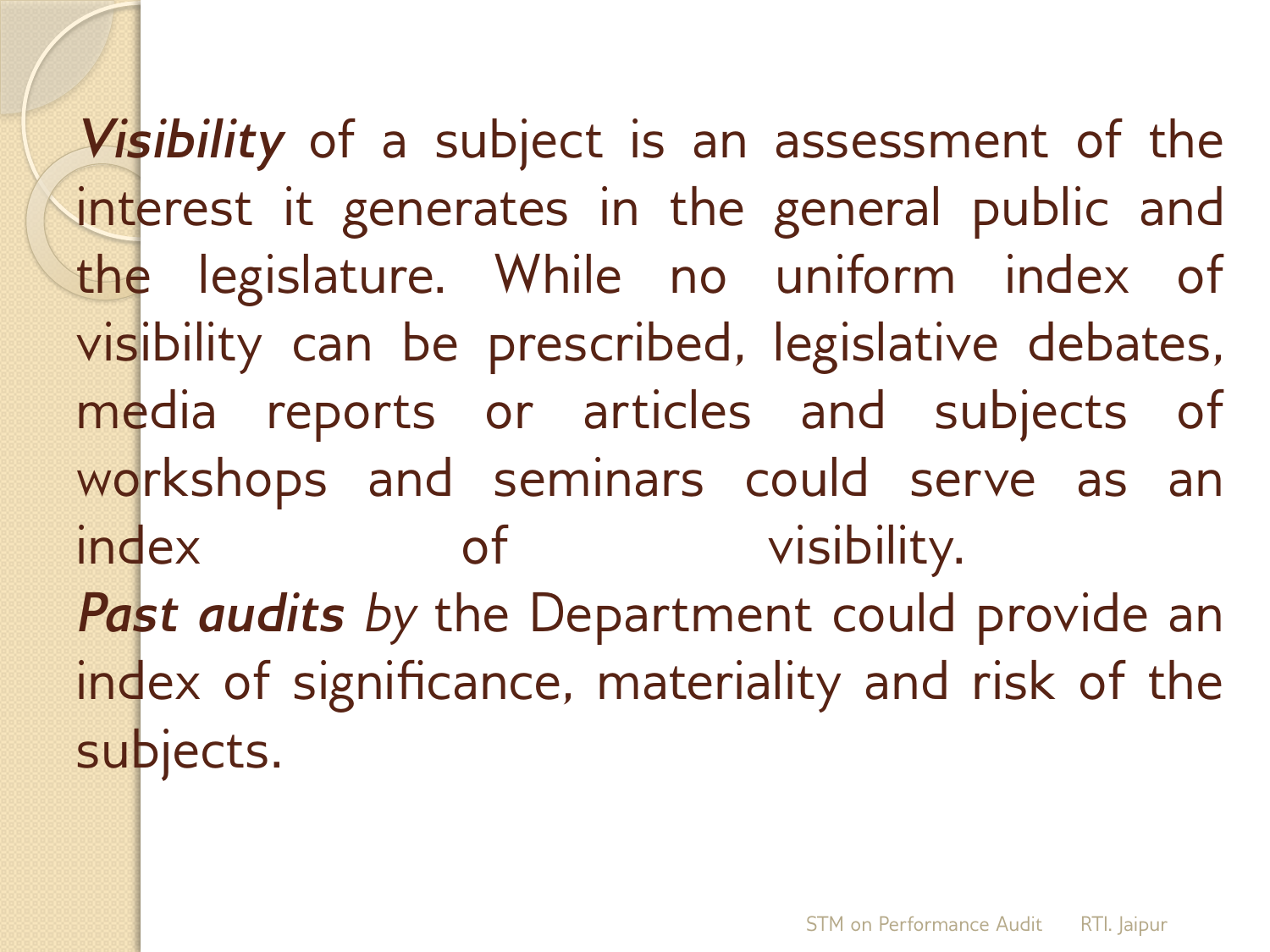

# Visibility of a subject is an assessment of the interest it generates in the general public and the legislature. While no uniform index of visibility can be prescribed, legislative debates, media reports or articles and subjects of workshops and seminars could serve as an index of visibility. Past audits by the Department could provide an index of significance, materiality and risk of the subjects.
STM on Performance Audit      RTI. Jaipur